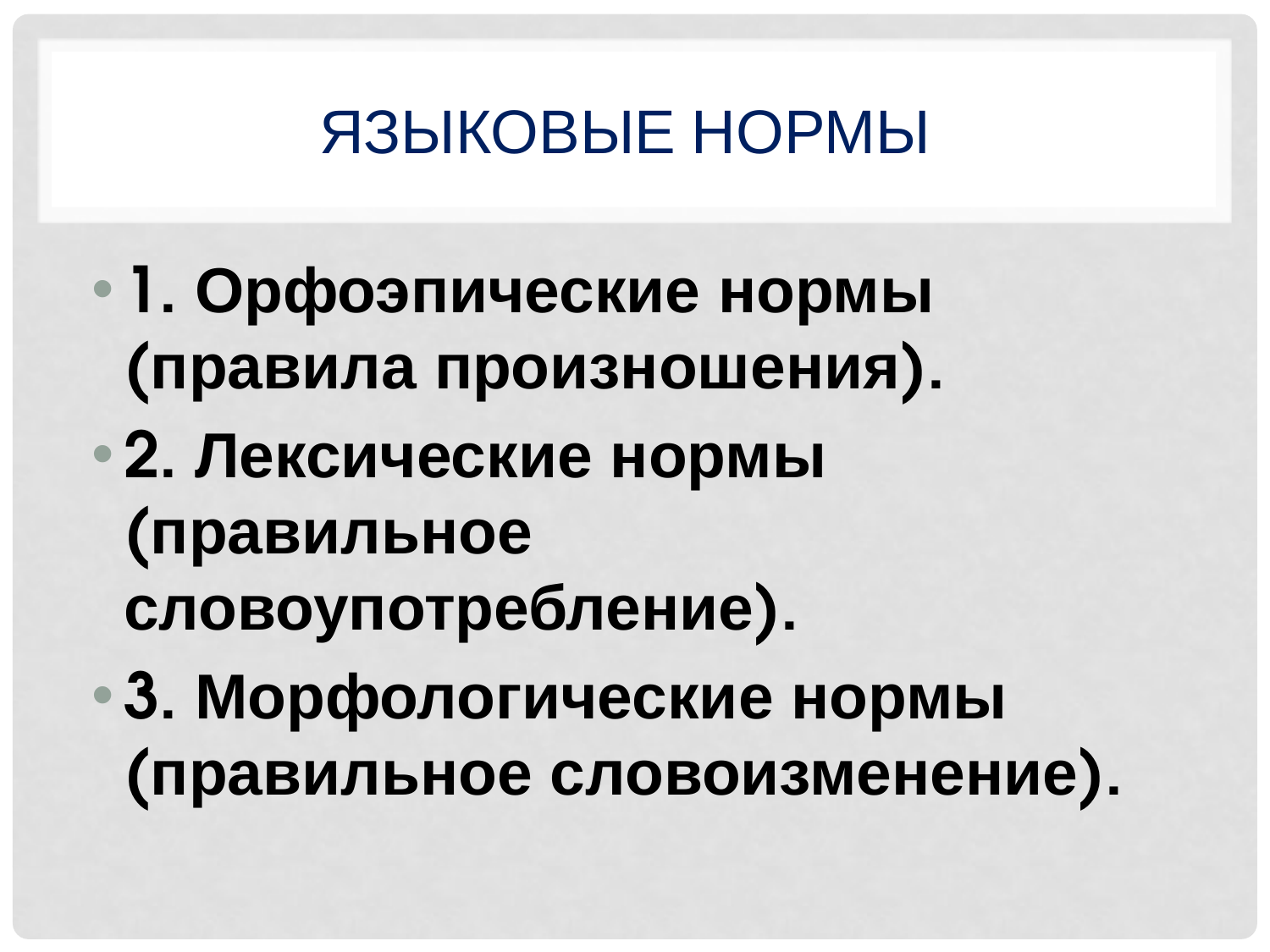

# Языковые Нормы
1. Орфоэпические нормы (правила произношения).
2. Лексические нормы (правильное словоупотребление).
3. Морфологические нормы (правильное словоизменение).